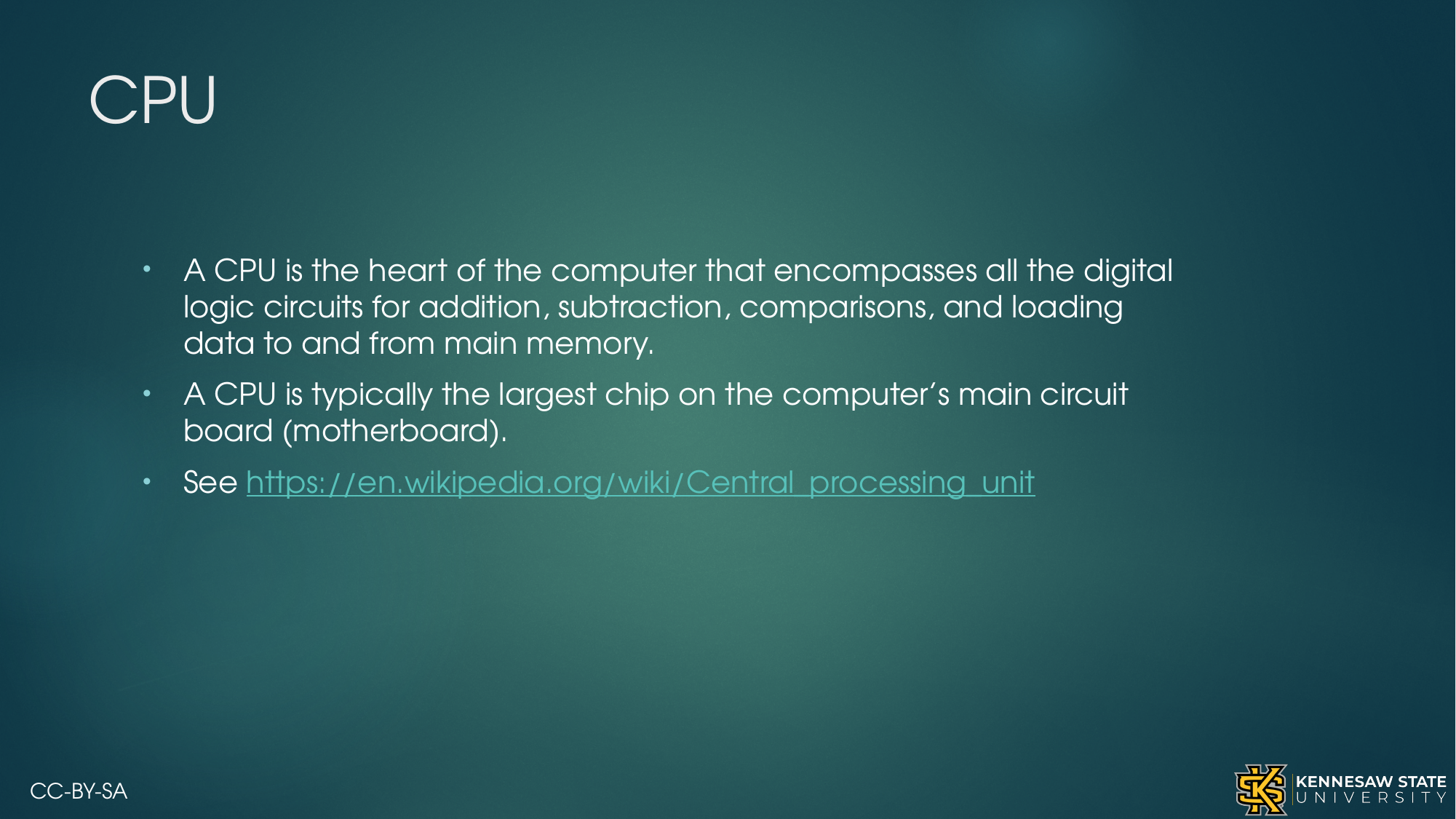

# CPU
A CPU is the heart of the computer that encompasses all the digital logic circuits for addition, subtraction, comparisons, and loading data to and from main memory.
A CPU is typically the largest chip on the computer’s main circuit board (motherboard).
See https://en.wikipedia.org/wiki/Central_processing_unit